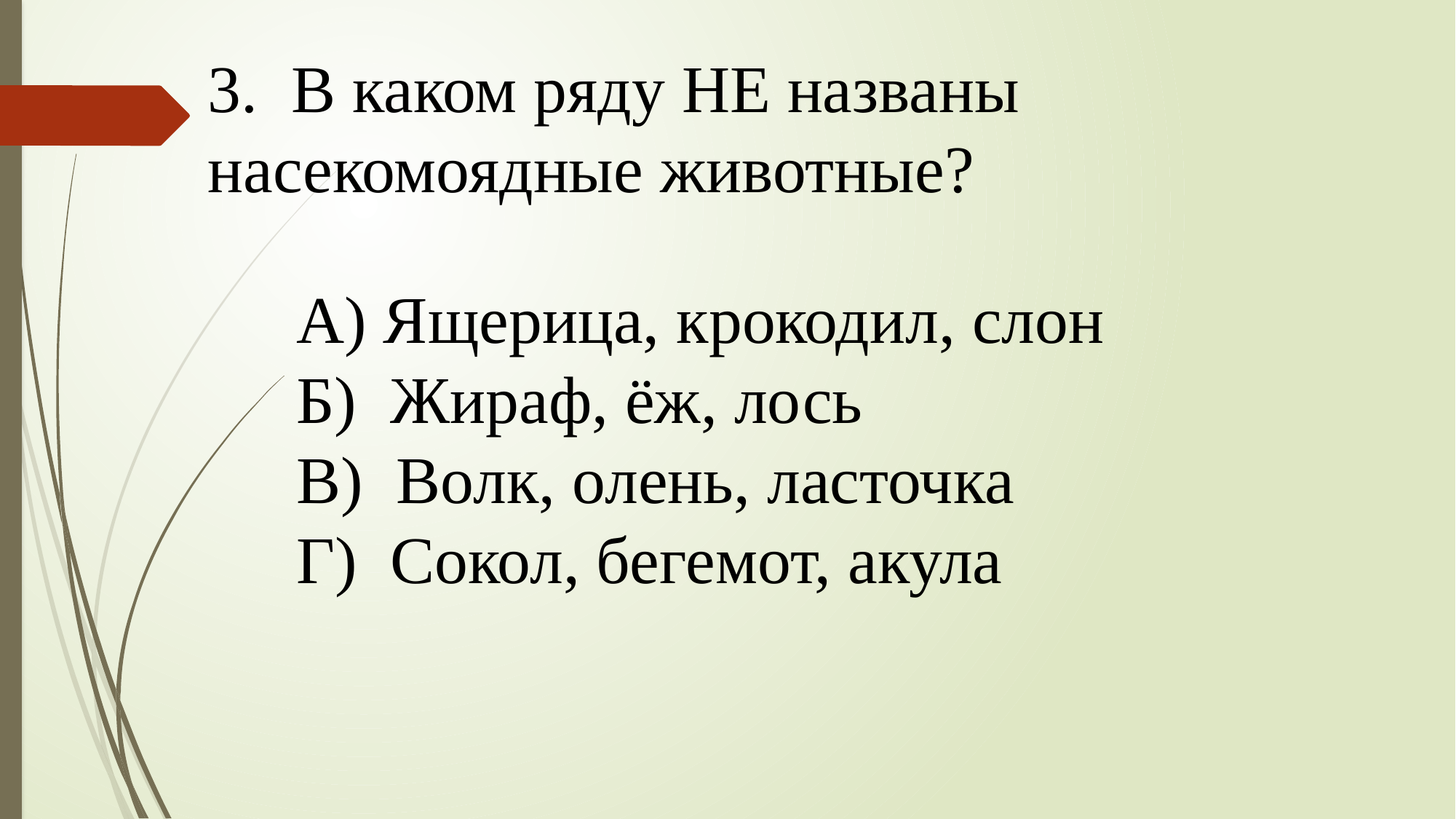

3.  В каком ряду НЕ названы      насекомоядные животные?
А) Ящерица, крокодил, слон
Б)  Жираф, ёж, лось
В)  Волк, олень, ласточка
Г)  Сокол, бегемот, акула